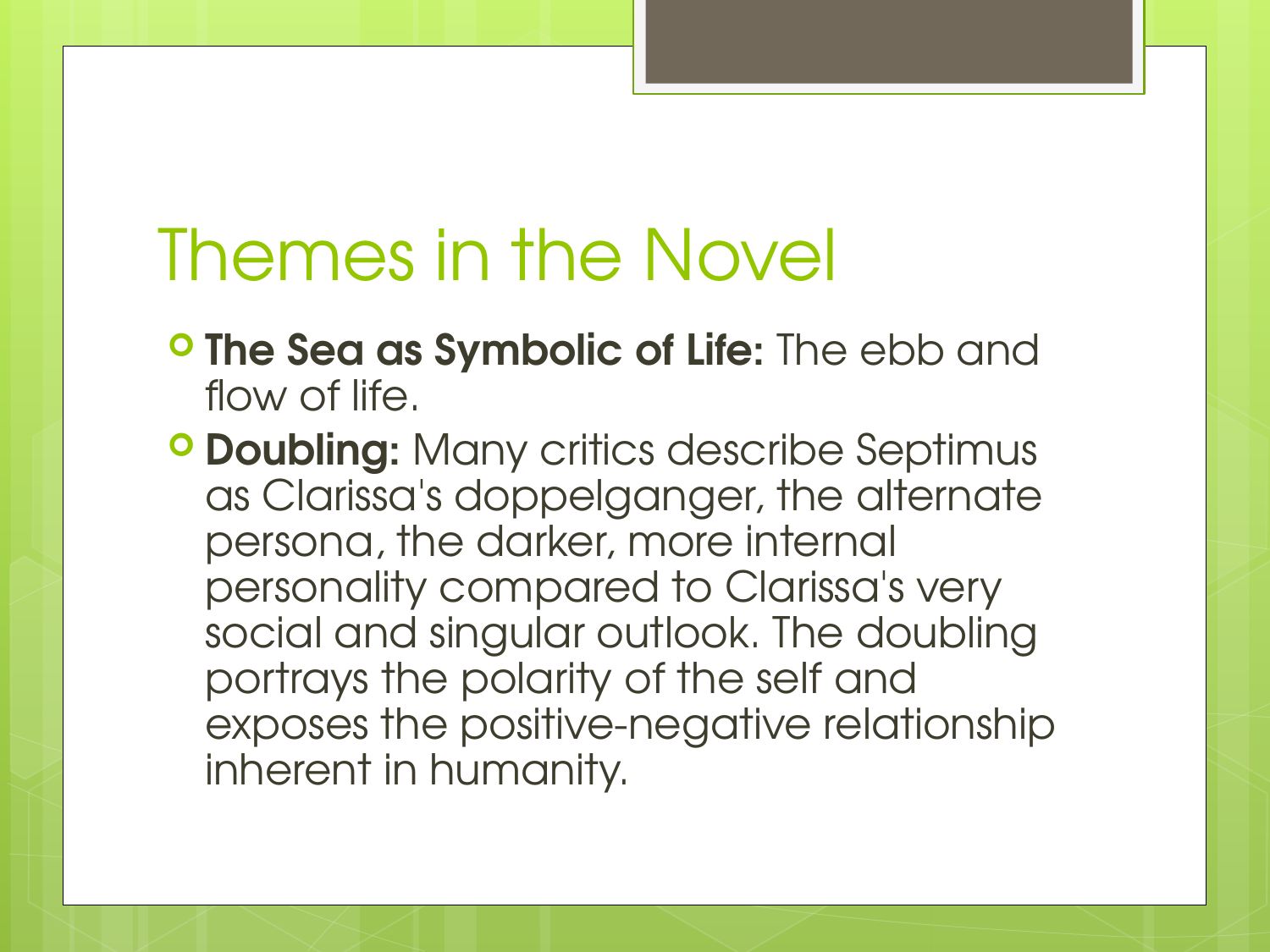

# Themes in the Novel
The Sea as Symbolic of Life: The ebb and flow of life.
Doubling: Many critics describe Septimus as Clarissa's doppelganger, the alternate persona, the darker, more internal personality compared to Clarissa's very social and singular outlook. The doubling portrays the polarity of the self and exposes the positive-negative relationship inherent in humanity.